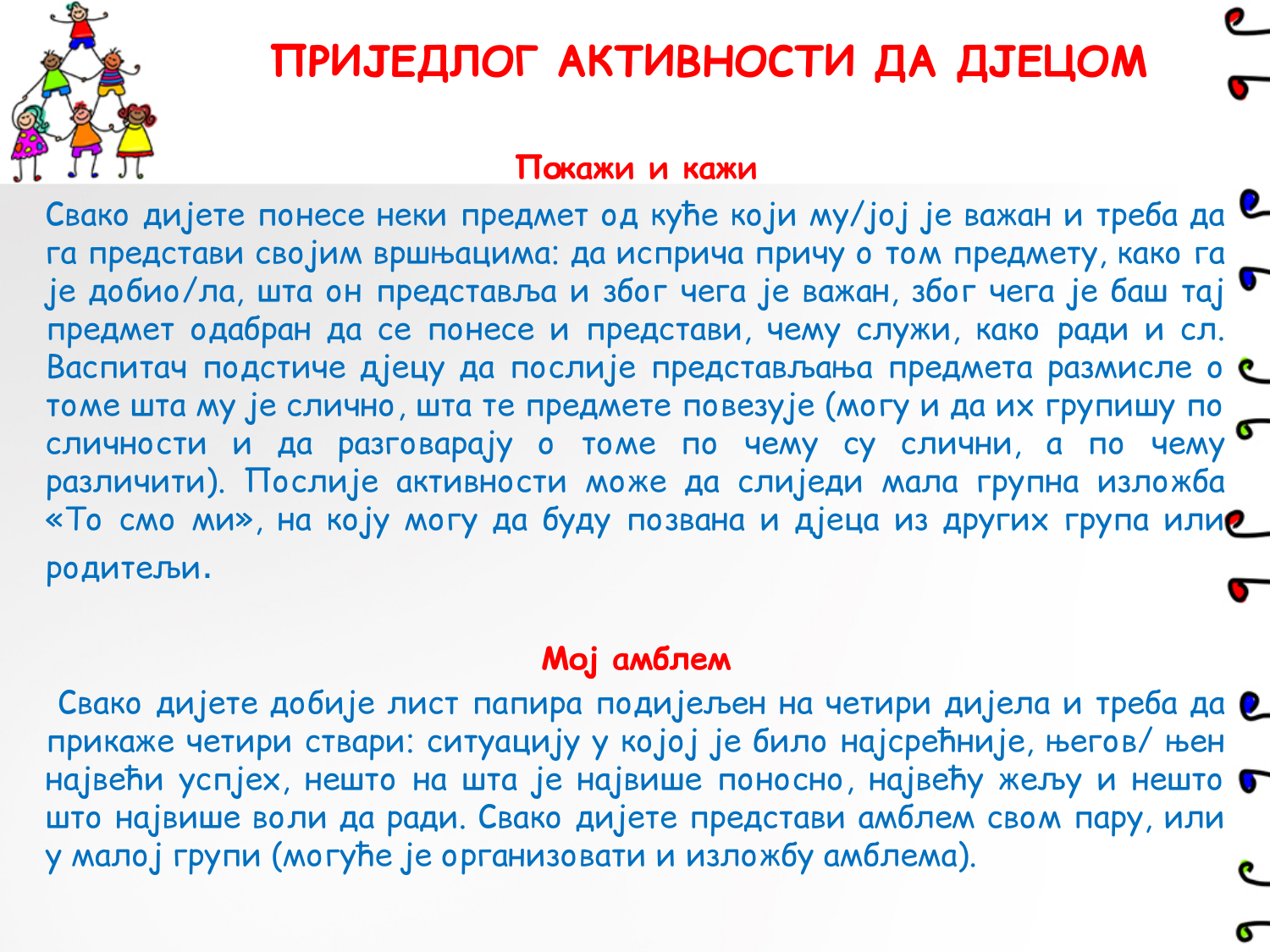

# ПРИЈЕДЛОГ АКТИВНОСТИ ДА ДЈЕЦОМ
Покажи и кажи
Свако дијете понесе неки предмет од куће који му/јој је важан и треба да га представи својим вршњацима: да исприча причу о том предмету, како га је добио/ла, шта он представља и због чега је важан, због чега је баш тај предмет одабран да се понесе и представи, чему служи, како ради и сл. Васпитач подстиче дјецу да послије представљања предмета размисле о томе шта му је слично, шта те предмете повезује (могу и да их групишу по сличности и да разговарају о томе по чему су слични, а по чему различити). Послије активности може да слиједи мала групна изложба «То смо ми», на коју могу да буду позвана и дјеца из других група или родитељи.

Мој амблем
 Свако дијете добије лист папира подијељен на четири дијела и треба да прикаже четири ствари: ситуацију у којој je било најсрећније, његов/ њен највећи успјех, нешто на шта је највише поносно, највећу жељу и нешто што највише воли да ради. Свако дијете представи амблем свом пару, или у малој групи (могуће је организовати и изложбу амблема).